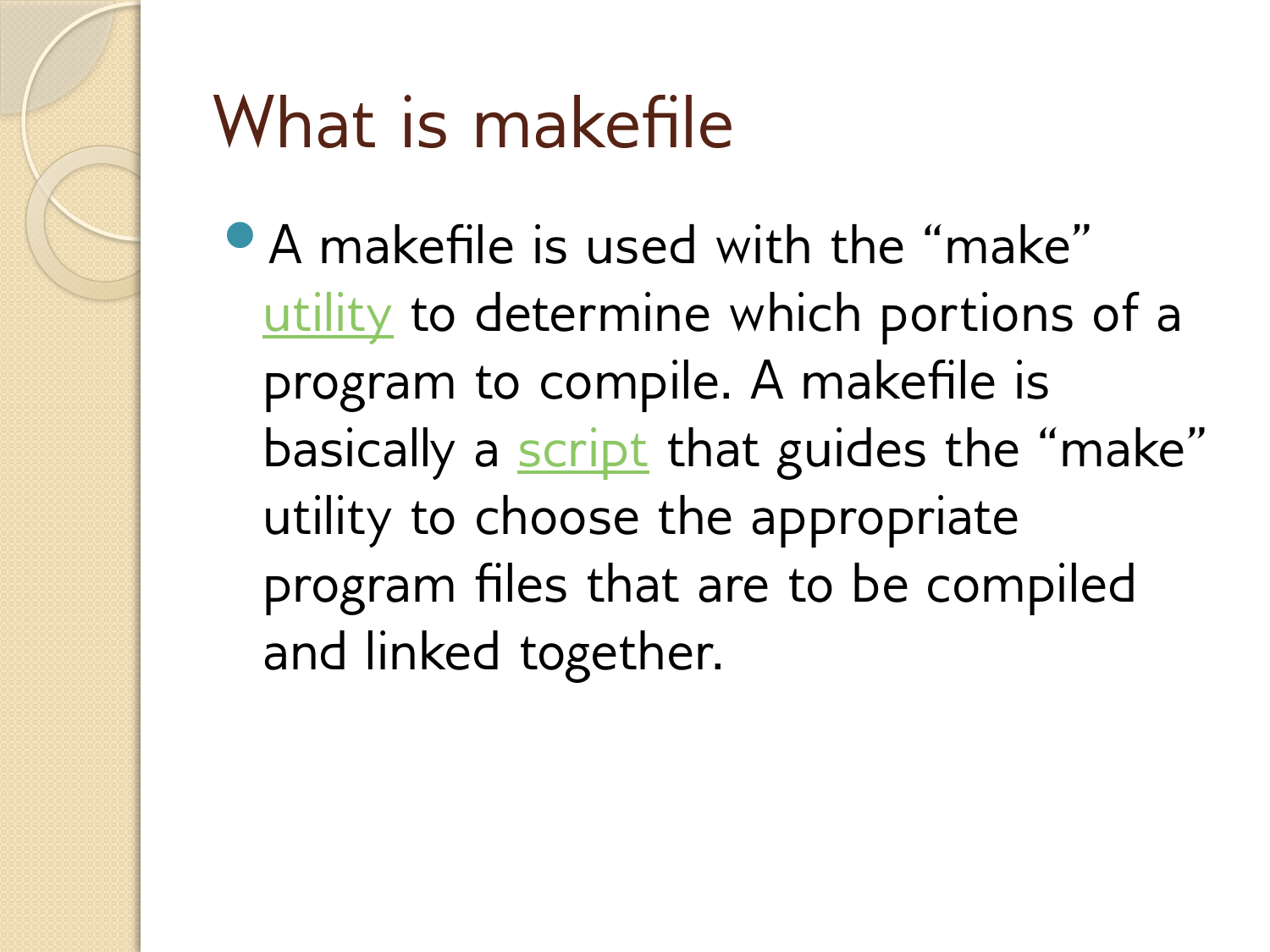

# What is makefile
A makefile is used with the “make” utility to determine which portions of a program to compile. A makefile is basically a script that guides the “make” utility to choose the appropriate program files that are to be compiled and linked together.